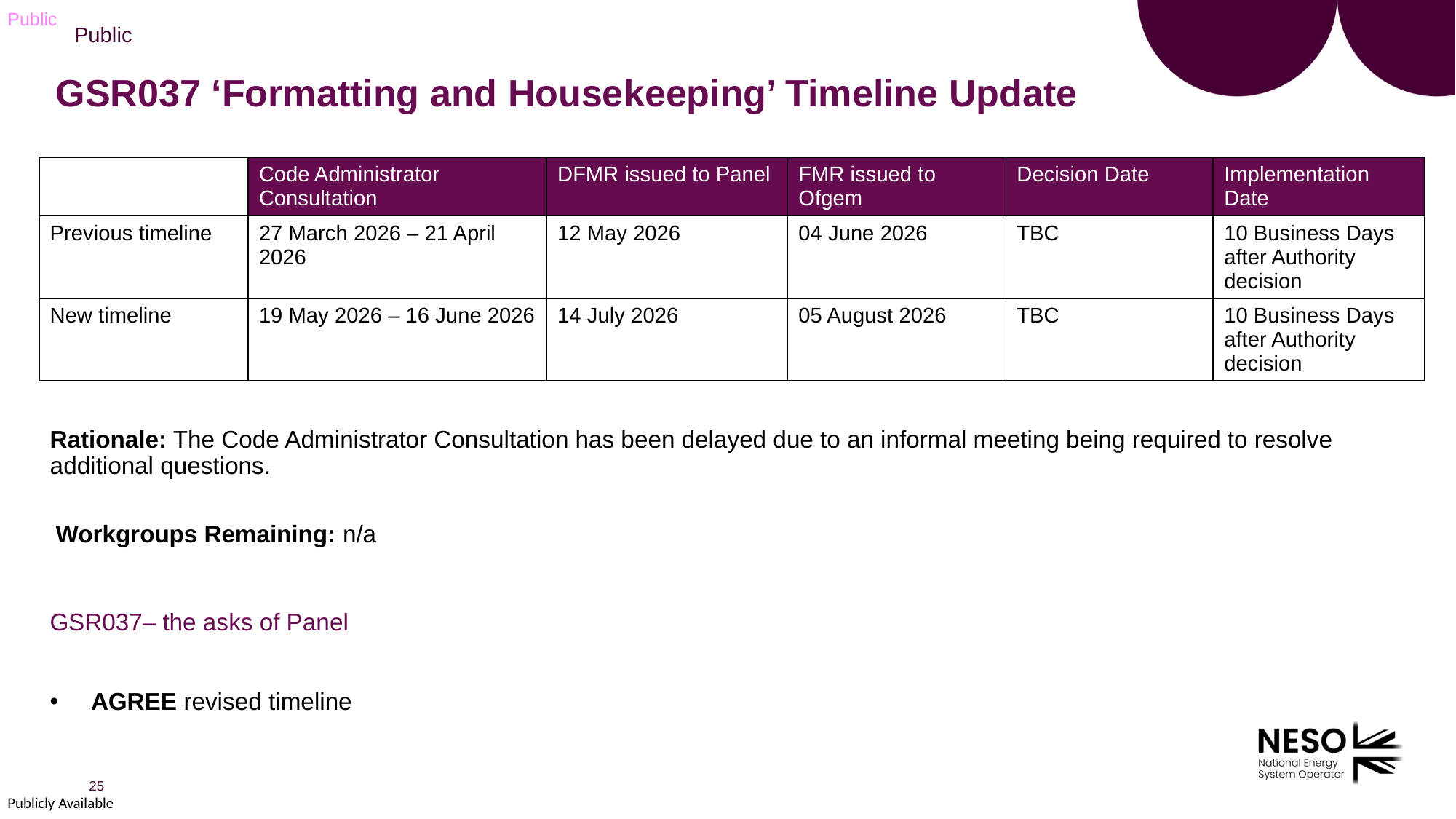

# GSR037 ‘Formatting and Housekeeping’ Timeline Update
|  | Code Administrator Consultation | DFMR issued to Panel | FMR issued to Ofgem | Decision Date | Implementation Date |
| --- | --- | --- | --- | --- | --- |
| Previous timeline | 27 March 2026 – 21 April 2026 | 12 May 2026 | 04 June 2026 | TBC | 10 Business Days after Authority decision |
| New timeline | 19 May 2026 – 16 June 2026 | 14 July 2026 | 05 August 2026 | TBC | 10 Business Days after Authority decision |
Rationale: The Code Administrator Consultation has been delayed due to an informal meeting being required to resolve additional questions.
Workgroups Remaining: n/a

GSR037– the asks of Panel

AGREE revised timeline